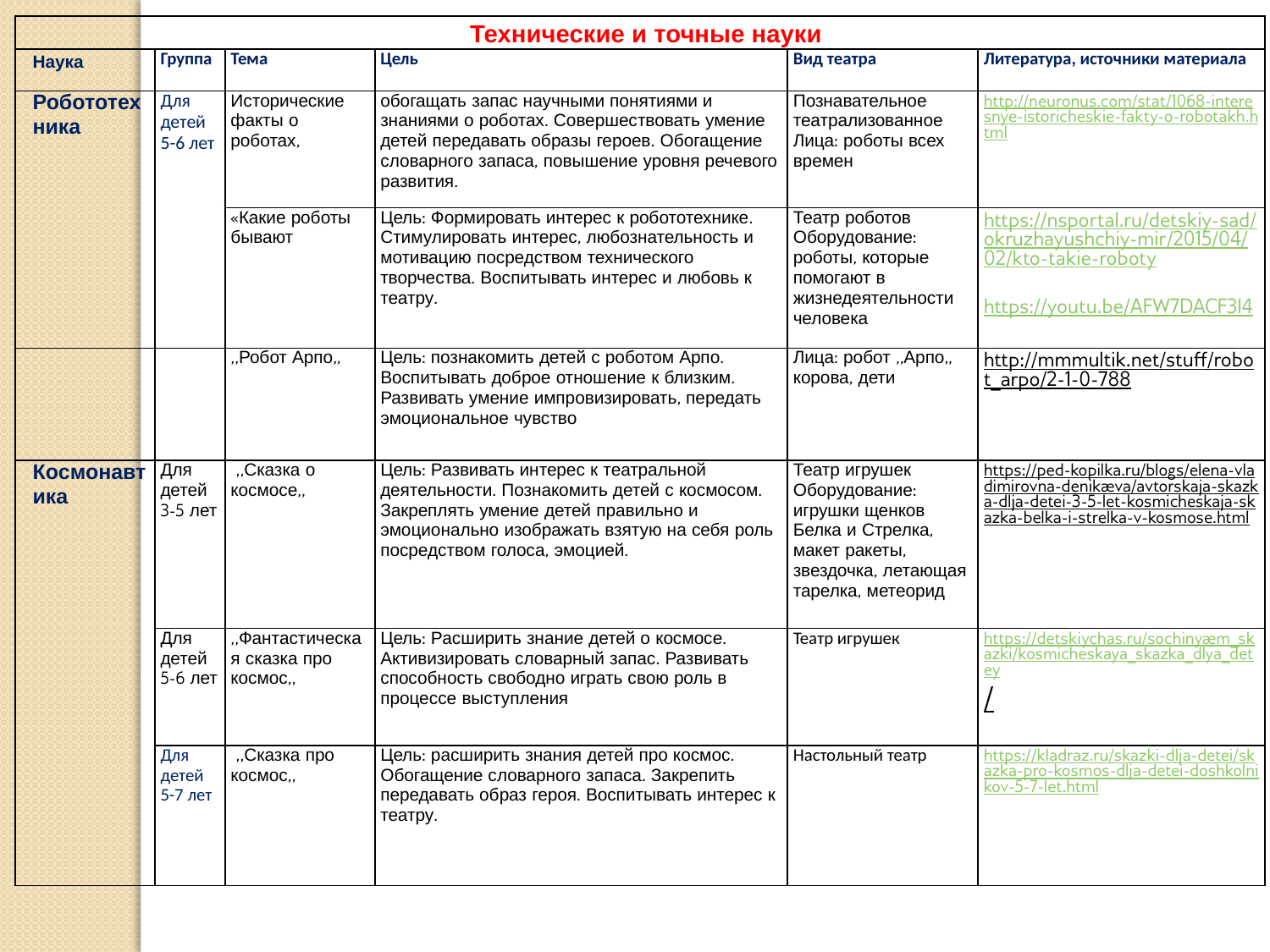

| Технические и точные науки |  |  |  |  |  |
| --- | --- | --- | --- | --- | --- |
| Наука | Группа | Тема | Цель | Вид театра | Литература, источники материала |
| Робототехника | Для детей 5-6 лет | Исторические факты о роботах, | обогащать запас научными понятиями и знаниями о роботах. Совершествовать умение детей передавать образы героев. Обогащение словарного запаса, повышение уровня речевого развития. | Познавательное театрализованное Лица: роботы всех времен | http://neuronus.com/stat/1068-interesnye-istoricheskie-fakty-o-robotakh.html |
|  |  | «Какие роботы бывают | Цель: Формировать интерес к робототехнике. Стимулировать интерес, любознательность и мотивацию посредством технического творчества. Воспитывать интерес и любовь к театру. | Театр роботов Оборудование: роботы, которые помогают в жизнедеятельности человека | https://nsportal.ru/detskiy-sad/okruzhayushchiy-mir/2015/04/02/kto-takie-roboty https://youtu.be/AFW7DACF3I4 |
|  |  | ,,Робот Арпо,, | Цель: познакомить детей с роботом Арпо. Воспитывать доброе отношение к близким. Развивать умение импровизировать, передать эмоциональное чувство | Лица: робот ,,Арпо,, корова, дети | http://mmmultik.net/stuff/robot\_arpo/2-1-0-788 |
| Космонавтика | Для детей 3-5 лет | ,,Сказка о космосе,, | Цель: Развивать интерес к театральной деятельности. Познакомить детей с космосом. Закреплять умение детей правильно и эмоционально изображать взятую на себя роль посредством голоса, эмоцией. | Театр игрушек Оборудование: игрушки щенков Белка и Стрелка, макет ракеты, звездочка, летающая тарелка, метеорид | https://ped-kopilka.ru/blogs/elena-vladimirovna-denikaeva/avtorskaja-skazka-dlja-detei-3-5-let-kosmicheskaja-skazka-belka-i-strelka-v-kosmose.html |
|  | Для детей 5-6 лет | ,,Фантастическая сказка про космос,, | Цель: Расширить знание детей о космосе. Активизировать словарный запас. Развивать способность свободно играть свою роль в процессе выступления | Театр игрушек | https://detskiychas.ru/sochinyaem\_skazki/kosmicheskaya\_skazka\_dlya\_detey/ |
|  | Для детей 5-7 лет | ,,Сказка про космос,, | Цель: расширить знания детей про космос. Обогащение словарного запаса. Закрепить передавать образ героя. Воспитывать интерес к театру. | Настольный театр | https://kladraz.ru/skazki-dlja-detei/skazka-pro-kosmos-dlja-detei-doshkolnikov-5-7-let.html |